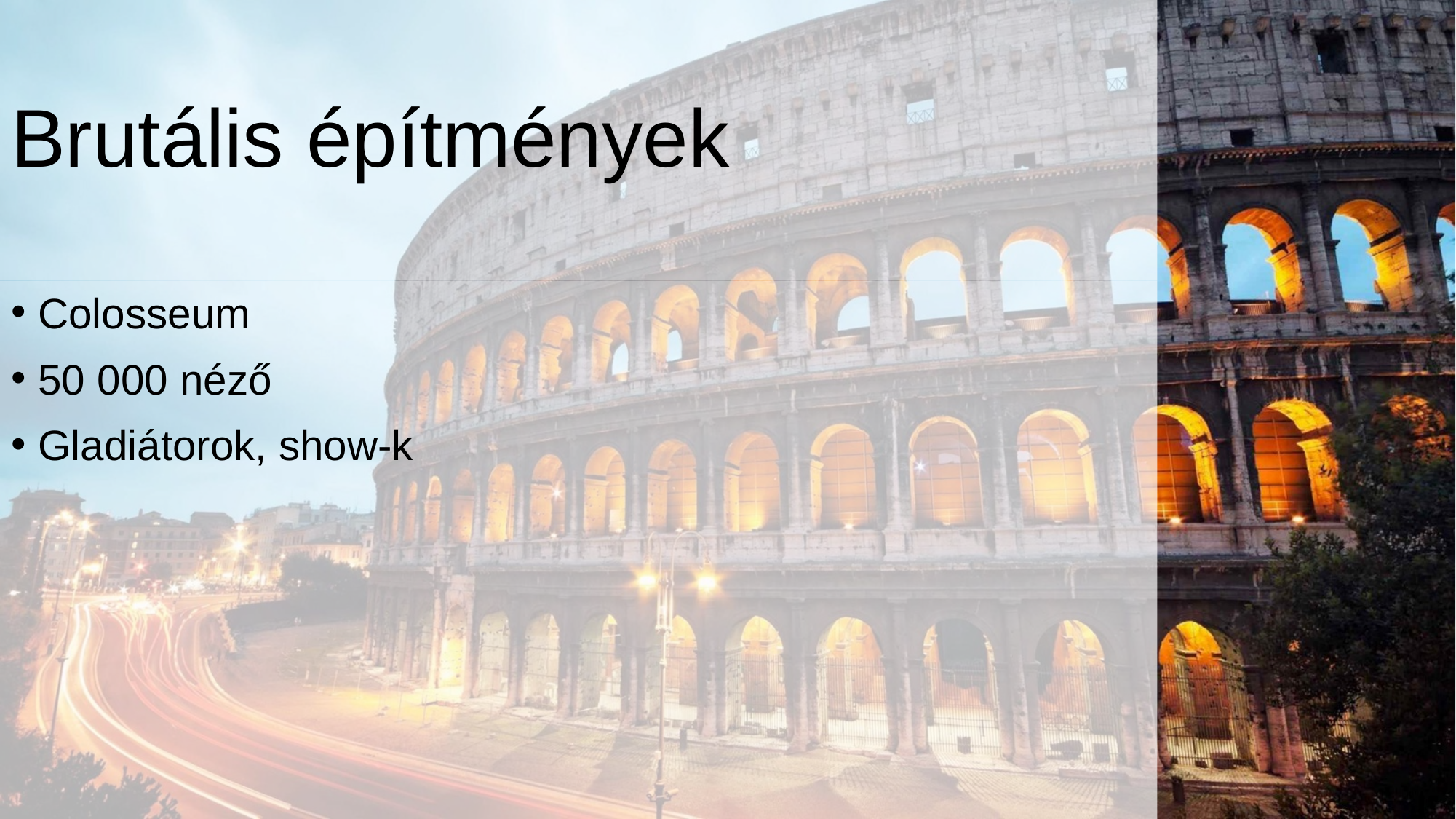

# Brutális építmények

Colosseum
50 000 néző
Gladiátorok, show-k